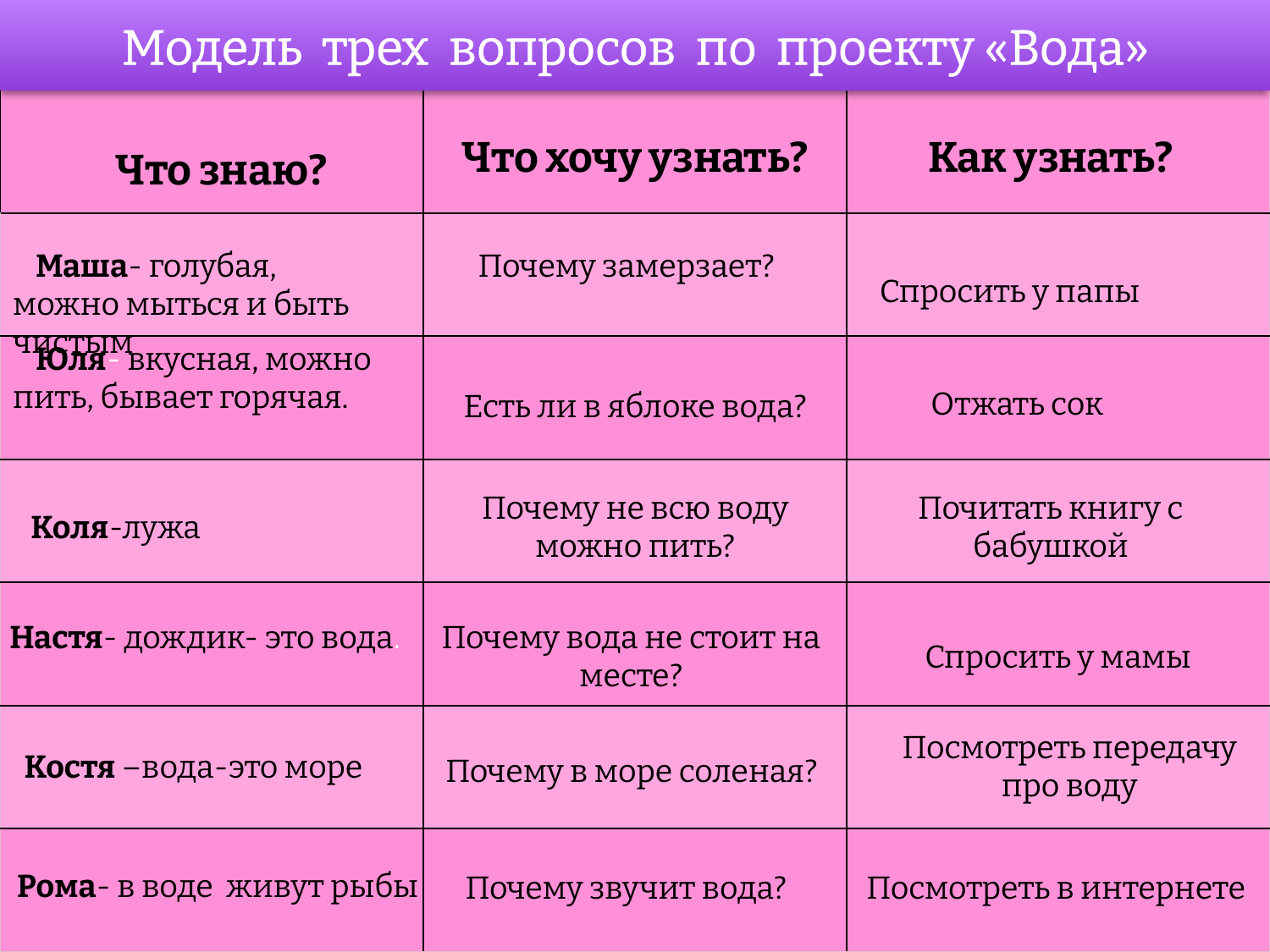

Модель  трех  вопросов  по  проекту «Вода»
|  |  |  |
| --- | --- | --- |
|  |  |  |
|  |  |  |
|  |  |  |
|  |  |  |
|  |  |  |
|  |  |  |
Как узнать?
Что хочу узнать?
Что знаю?
    Маша- голубая, можно мыться и быть чистым
Почему замерзает?
Спросить у папы
    Юля- вкусная, можно пить, бывает горячая.
Отжать сок
Есть ли в яблоке вода?
Почитать книгу с бабушкой
Почему не всю воду можно пить?
Коля-лужа
Настя- дождик- это вода.
Почему вода не стоит на месте?
Спросить у мамы
Посмотреть передачу про воду
Костя –вода-это море
Почему в море соленая?
Рома- в воде  живут рыбы
Почему звучит вода?
Посмотреть в интернете